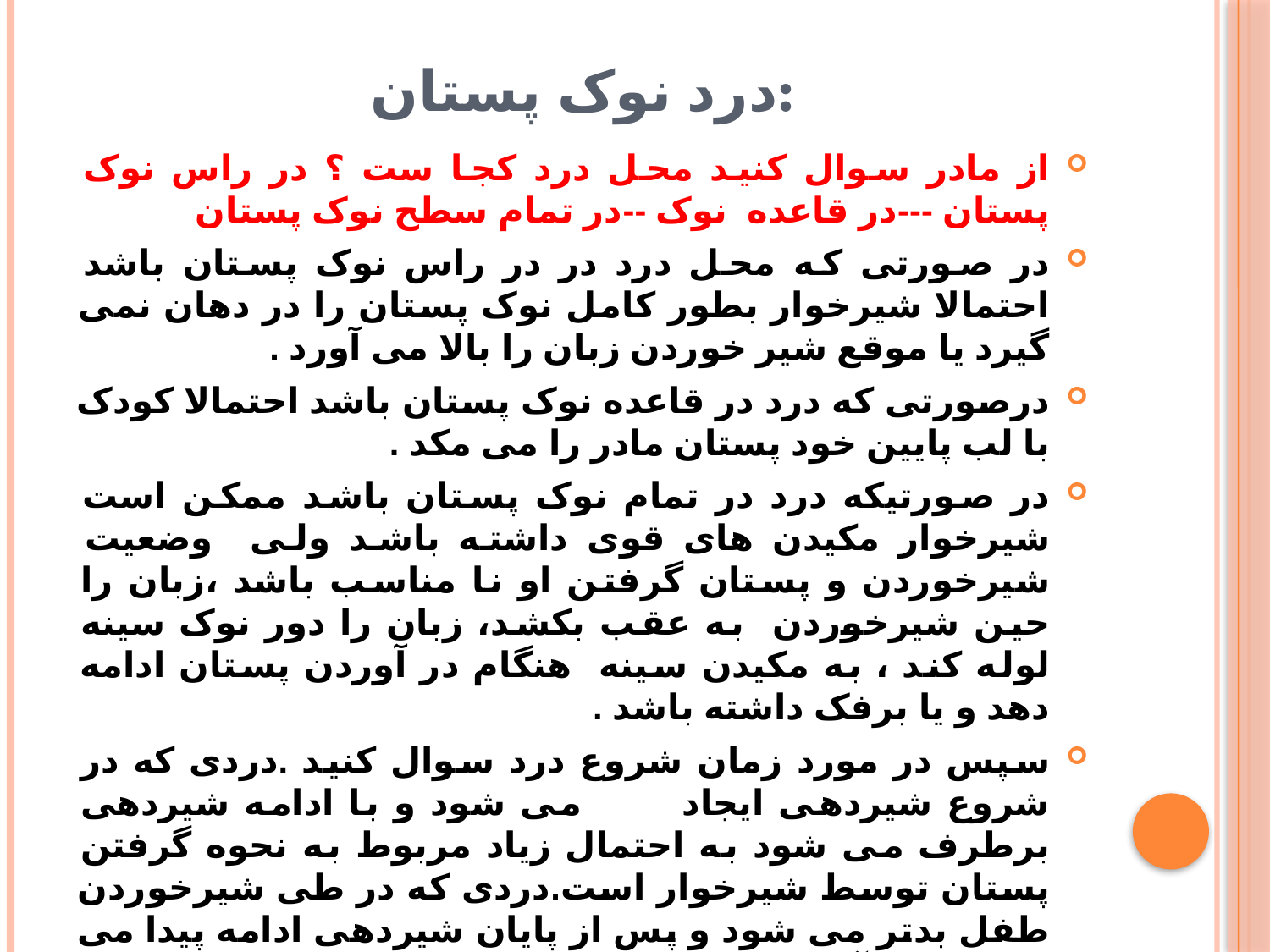

# درد نوک پستان:
از مادر سوال کنید محل درد کجا ست ؟ در راس نوک پستان ---در قاعده  نوک --در تمام سطح نوک پستان
در صورتی که محل درد در در راس نوک پستان باشد احتمالا شیرخوار بطور کامل نوک پستان را در دهان نمی گیرد یا موقع شیر خوردن زبان را بالا می آورد .
درصورتی که درد در قاعده نوک پستان باشد احتمالا کودک با لب پایین خود پستان مادر را می مکد .
در صورتیکه درد در تمام نوک پستان باشد ممکن است شیرخوار مکیدن های قوی داشته باشد ولی  وضعیت شیرخوردن و پستان گرفتن او نا مناسب باشد ،زبان را حین شیرخوردن  به عقب بکشد، زبان را دور نوک سینه لوله کند ، به مکیدن سینه  هنگام در آوردن پستان ادامه دهد و یا برفک داشته باشد .
سپس در مورد زمان شروع درد سوال کنید .دردی که در شروع شیردهی ایجاد       می شود و با ادامه شیردهی برطرف می شود به احتمال زیاد مربوط به نحوه گرفتن پستان توسط شیرخوار است.دردی که در طی شیرخوردن طفل بدتر می شود و پس از پایان شیردهی ادامه پیدا می کند و مادر آنرا به فر و بردن خنجر تشبیه می کندمربوط به کاندیدا آلبیکانس است.